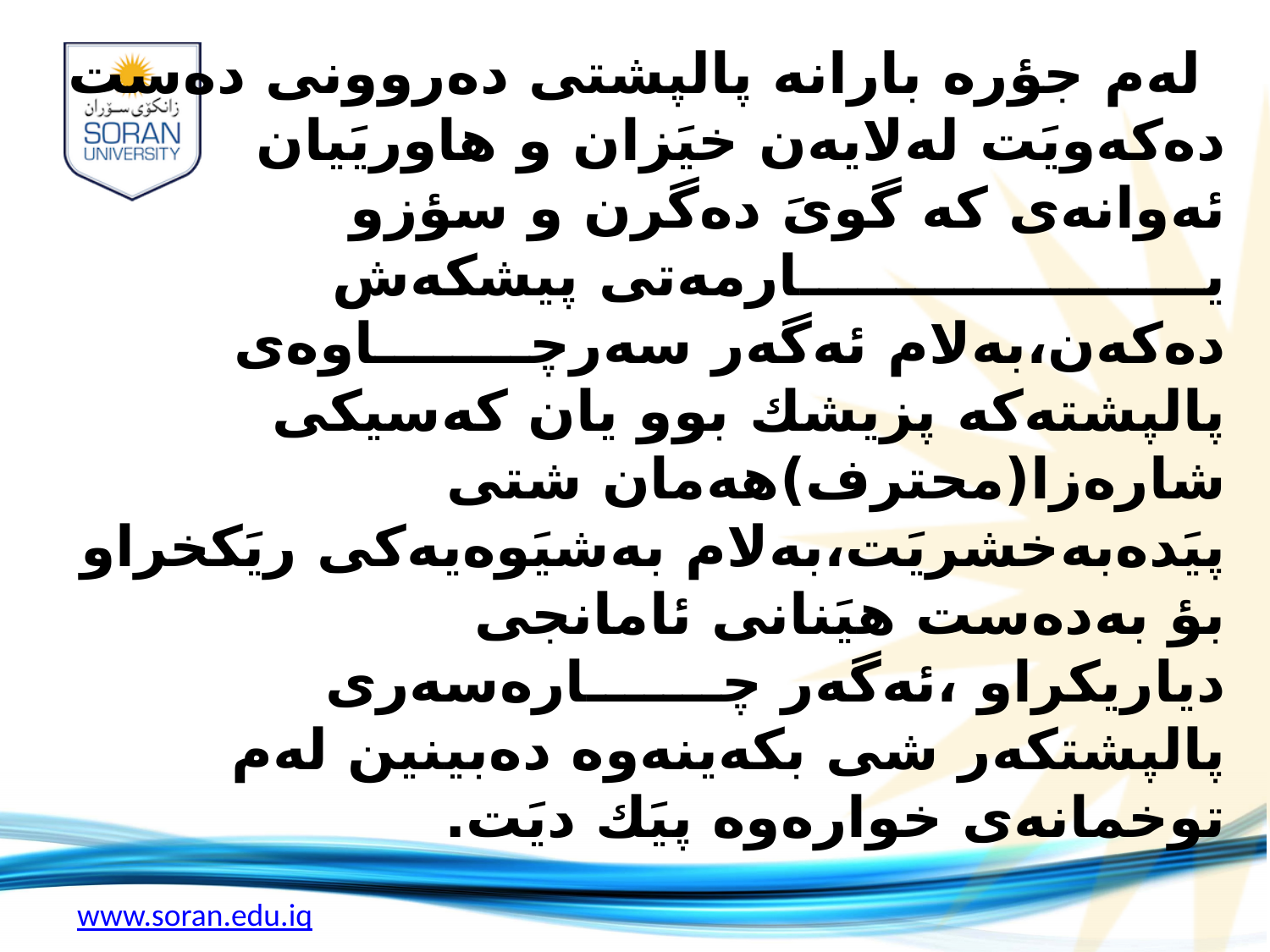

له‌م جؤره‌ بارانه‌ پالپشتى ده‌روونى ده‌ست ده‌كه‌ويَت له‌لايه‌ن خيَزان و هاوريَيان ئه‌وانه‌ى كه‌ گوىَ ده‌گرن و سؤزو يـــــــــــــــــــــارمه‌تى پيشكه‌ش ده‌كه‌ن،به‌لام ئه‌گه‌ر سه‌رچــــــــاوه‌ى پالپشته‌كه‌ پزيشك بوو يان كه‌سيكى شاره‌زا(محترف)هه‌مان شتى پيَده‌به‌خشريَت،به‌لام به‌شيَوه‌يه‌كى ريَكخراو بؤ به‌ده‌ست هيَنانى ئامانجى دياريكراو ،ئه‌گه‌ر چـــــــاره‌سه‌رى پالپشتكه‌ر شى بكه‌ينه‌وه‌ ده‌بينين له‌م توخمانه‌ى خواره‌وه‌ پيَك ديَت.